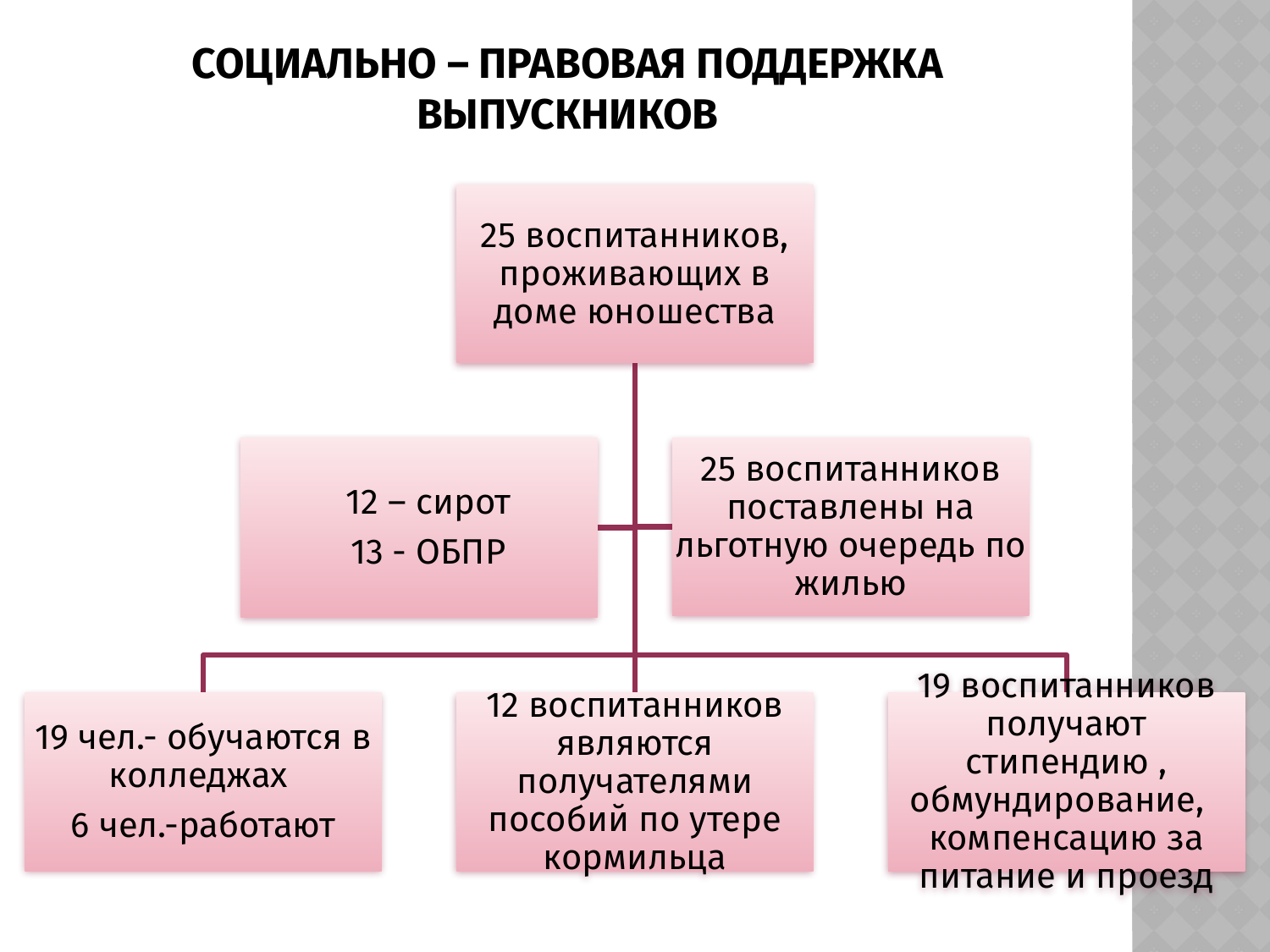

# Социально – правовая поддержка выпускников
25 воспитанников, проживающих в доме юношества
19 чел.- обучаются в колледжах
6 чел.-работают
12 воспитанников являются получателями пособий по утере кормильца
19 воспитанников получают стипендию , обмундирование,   компенсацию за питание и проезд
  12 – сирот
  13 - ОБПР
25 воспитанников поставлены на льготную очередь по жилью